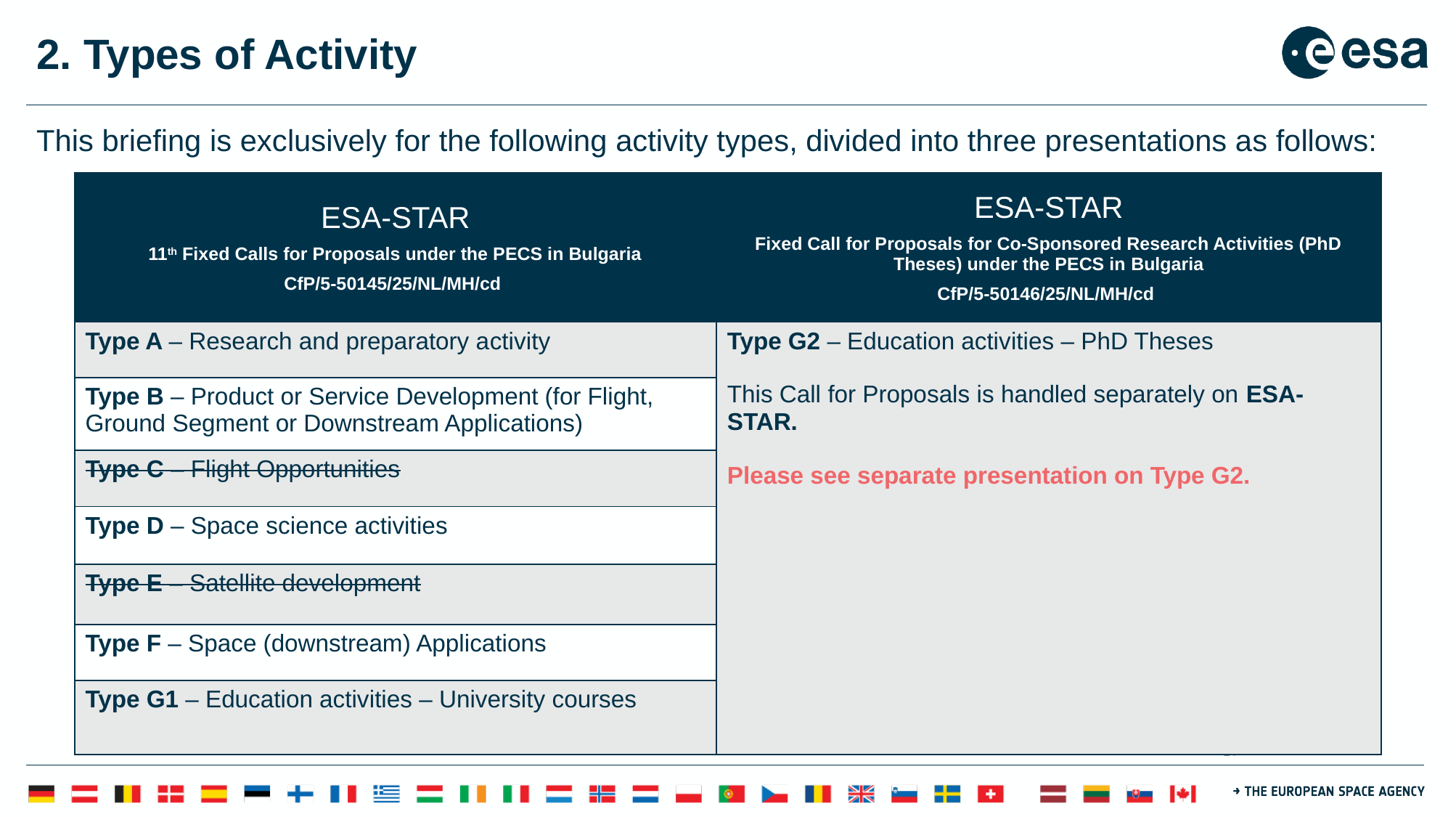

# 2. Types of Activity
This briefing is exclusively for the following activity types, divided into three presentations as follows:​
| ESA-STAR 11th Fixed Calls for Proposals under the PECS in Bulgaria CfP/5-50145/25/NL/MH/cd | ESA-STAR Fixed Call for Proposals for Co-Sponsored Research Activities (PhD Theses) under the PECS in Bulgaria CfP/5-50146/25/NL/MH/cd |
| --- | --- |
| Type A – Research and preparatory activity​ | Type G2 – Education activities – PhD Theses This Call for Proposals is handled separately on ESA-STAR. Please see separate presentation on Type G2. |
| Type B – Product or Service Development (for Flight, Ground Segment or Downstream Applications) |  |
| Type C – Flight Opportunities​ |  |
| Type D – Space science activities​ |  |
| Type E – Satellite development |  |
| Type F – Space (downstream) Applications |  |
| Type G1 – Education activities – University courses |  |